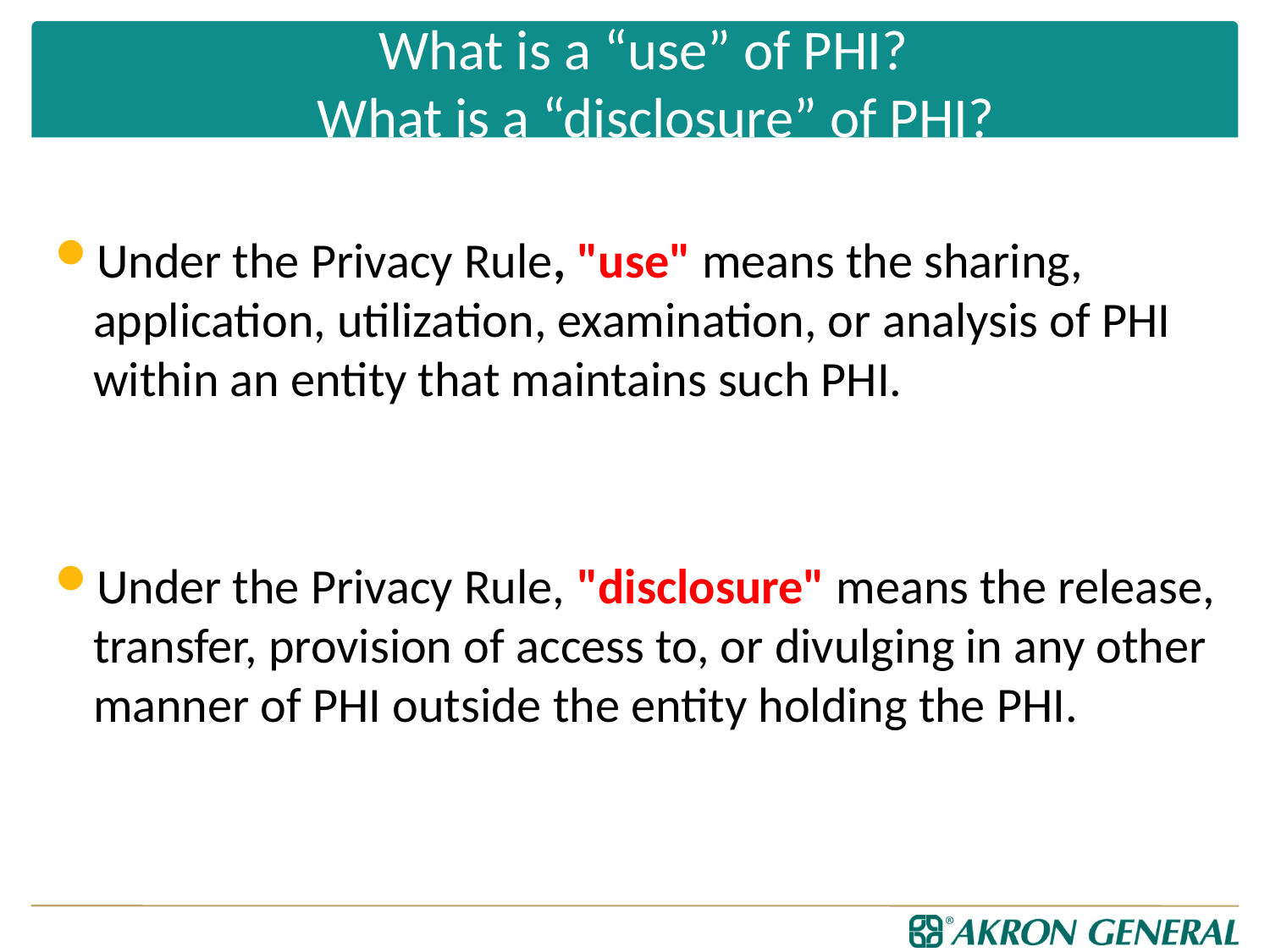

# What is a “use” of PHI? What is a “disclosure” of PHI?
Under the Privacy Rule, "use" means the sharing, application, utilization, examination, or analysis of PHI within an entity that maintains such PHI.

Under the Privacy Rule, "disclosure" means the release, transfer, provision of access to, or divulging in any other manner of PHI outside the entity holding the PHI.